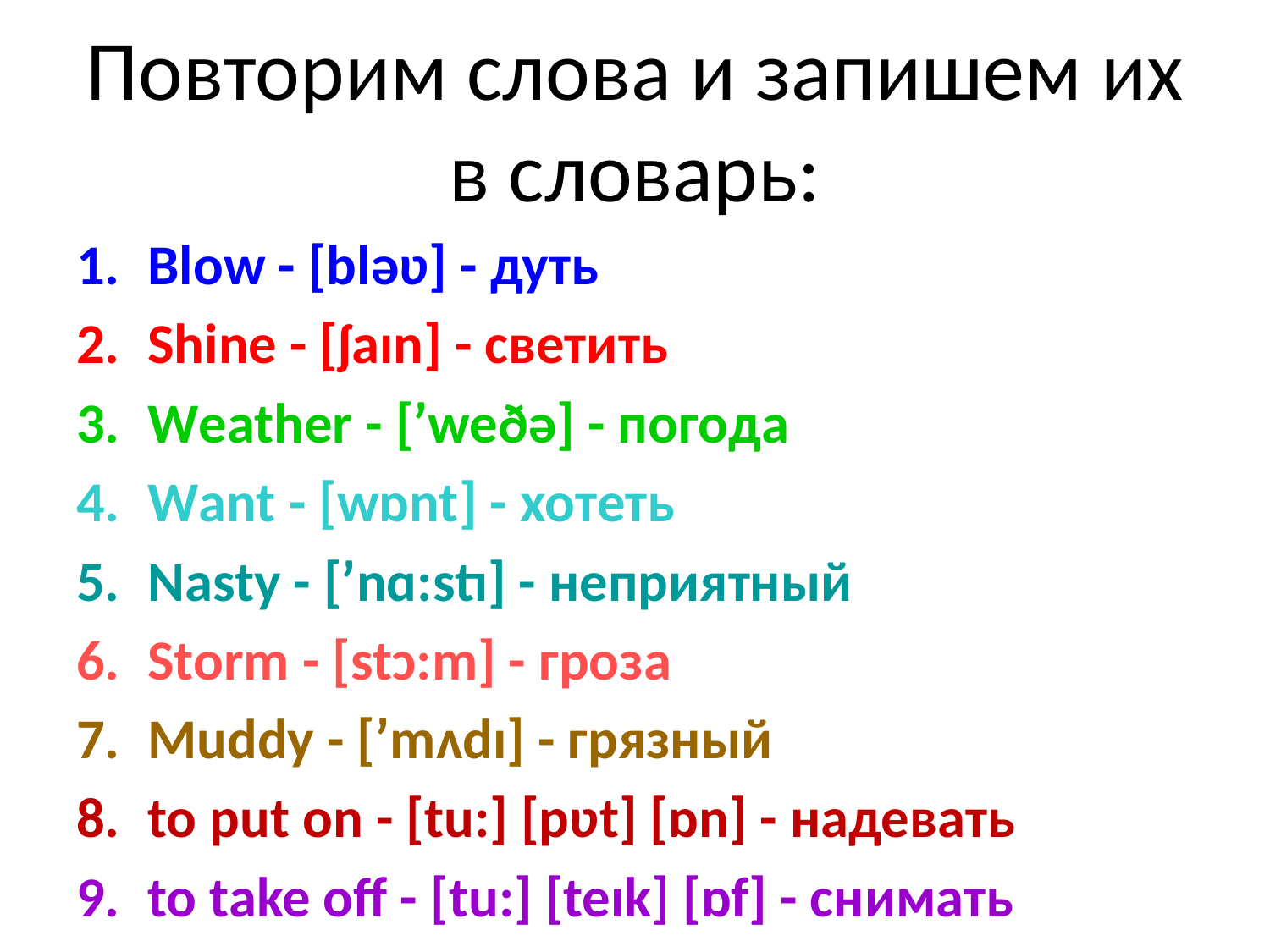

# Повторим слова и запишем их в словарь:
Blow - [bləʋ] - дуть
Shine - [ʃaın] - светить
Weather - [ʹweðə] - погода
Want - [wɒnt] - хотеть
Nasty - [ʹnɑ:stı] - неприятный
Storm - [stɔ:m] - гроза
Muddy - [ʹmʌdı] - грязный
to put on - [tu:] [pʋt] [ɒn] - надевать
to take off - [tu:] [teık] [ɒf] - снимать